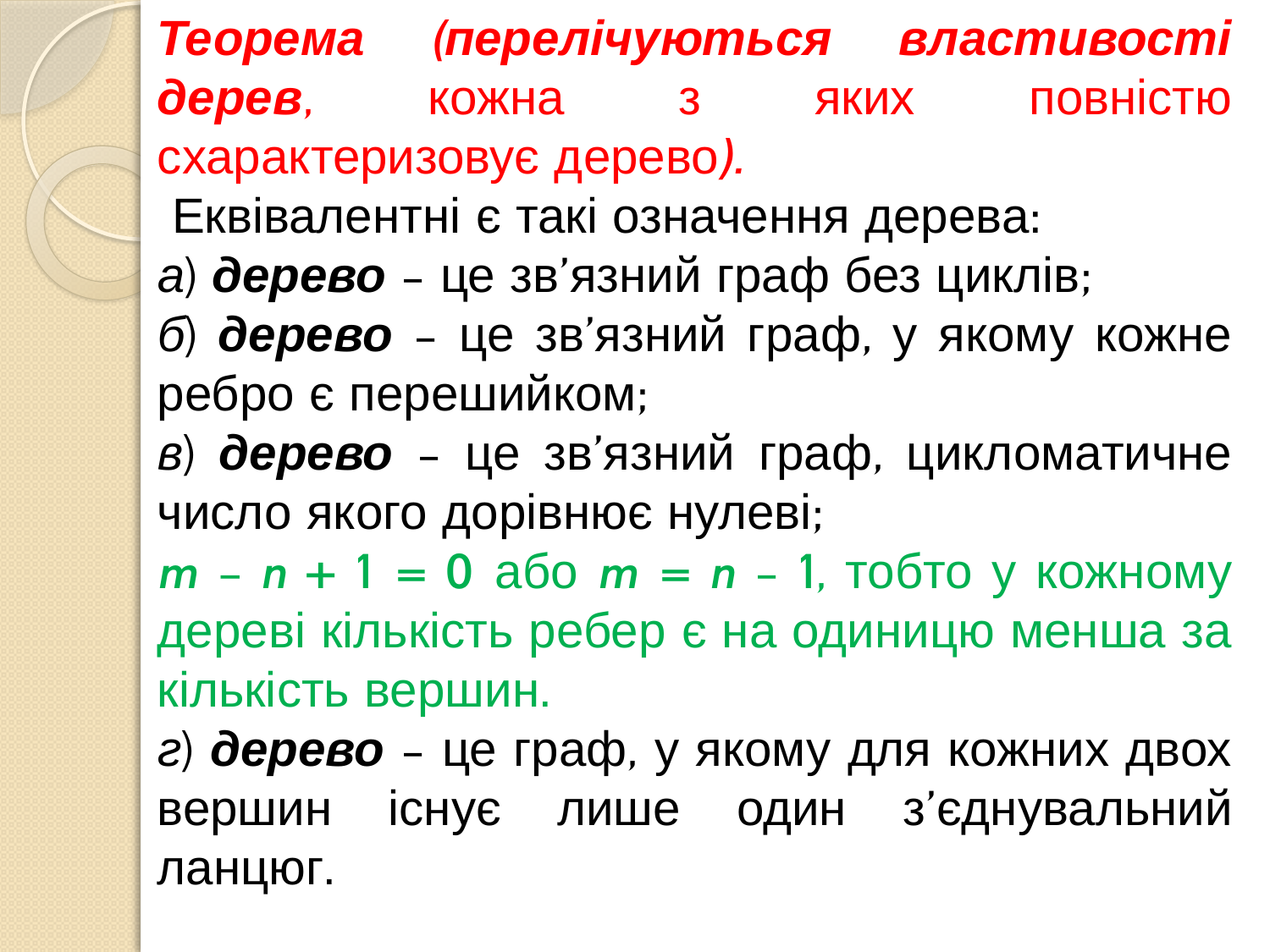

Теорема (перелічуються властивості дерев, кожна з яких повністю схарактеризовує дерево).
 Еквівалентні є такі означення дерева:
а) дерево – це зв’язний граф без циклів;
б) дерево – це зв’язний граф, у якому кожне ребро є перешийком;
в) дерево – це зв’язний граф, цикломатичне число якого дорівнює нулеві;
m – n + 1 = 0 або m = n – 1, тобто у кожному дереві кількість ребер є на одиницю менша за кількість вершин.
г) дерево – це граф, у якому для кожних двох вершин існує лише один з’єднувальний ланцюг.